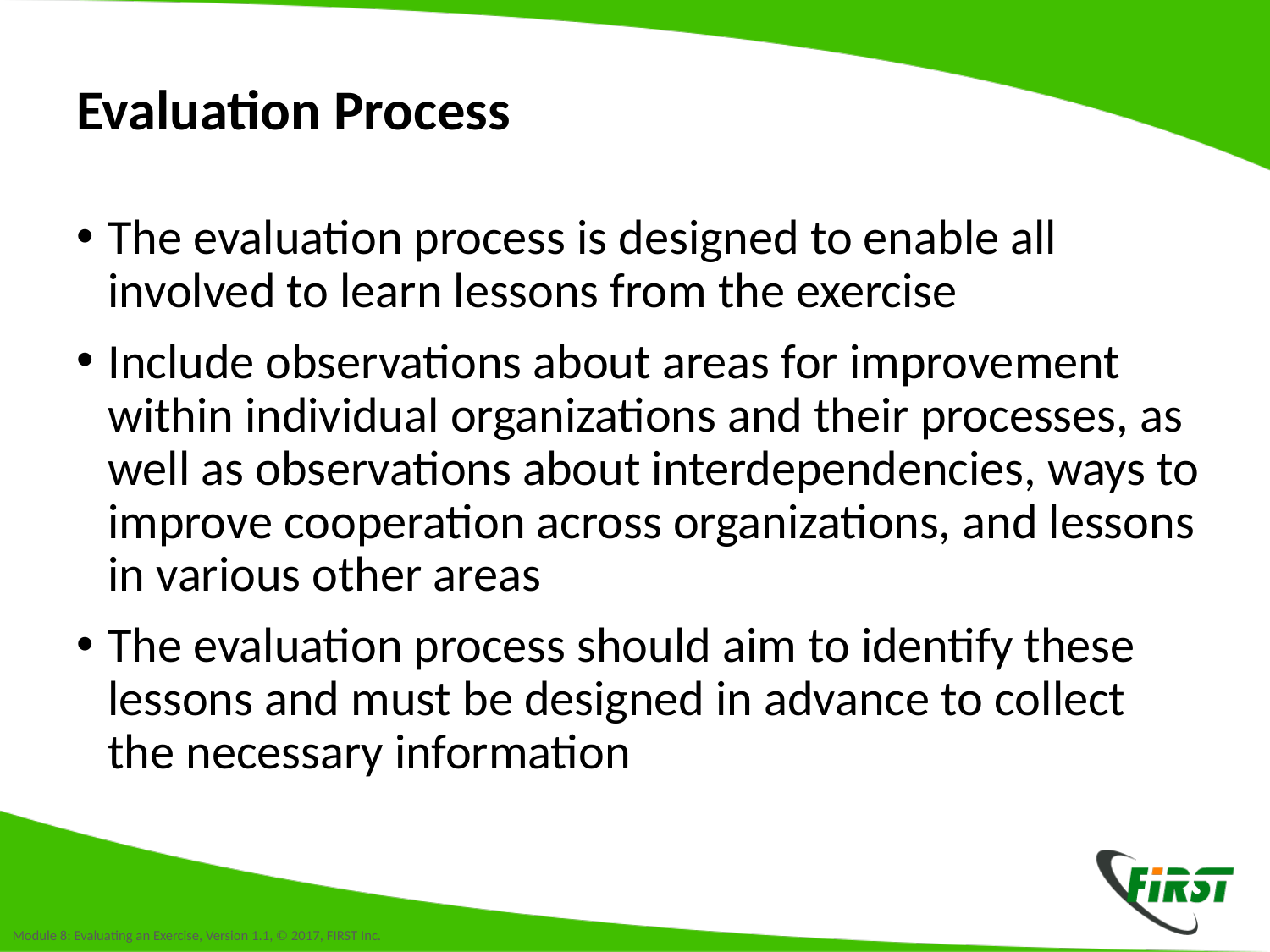

# Evaluation Process
The evaluation process is designed to enable all involved to learn lessons from the exercise
Include observations about areas for improvement within individual organizations and their processes, as well as observations about interdependencies, ways to improve cooperation across organizations, and lessons in various other areas
The evaluation process should aim to identify these lessons and must be designed in advance to collect the necessary information